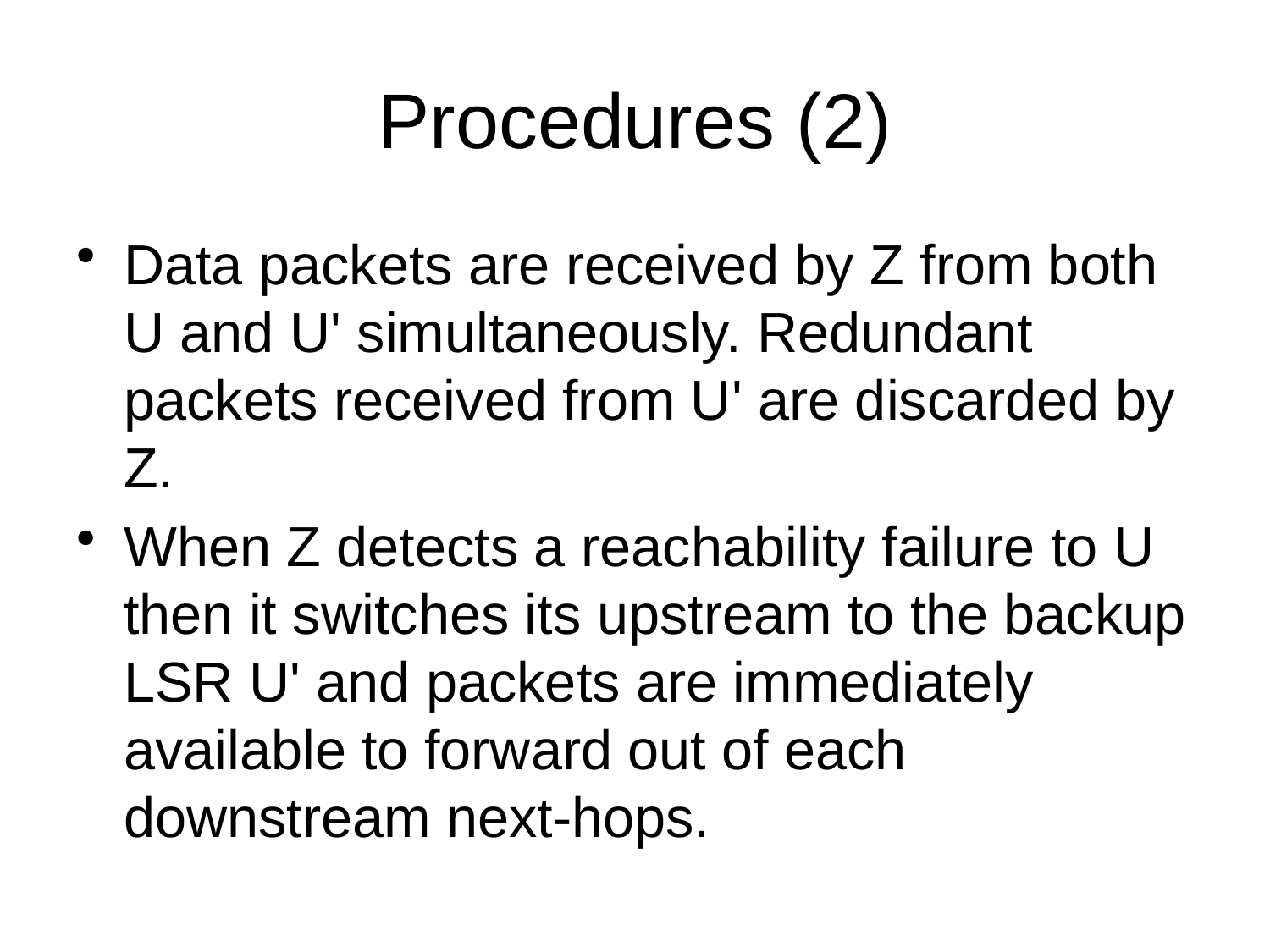

# Procedures (2)
Data packets are received by Z from both U and U' simultaneously. Redundant packets received from U' are discarded by Z.
When Z detects a reachability failure to U then it switches its upstream to the backup LSR U' and packets are immediately available to forward out of each downstream next-hops.